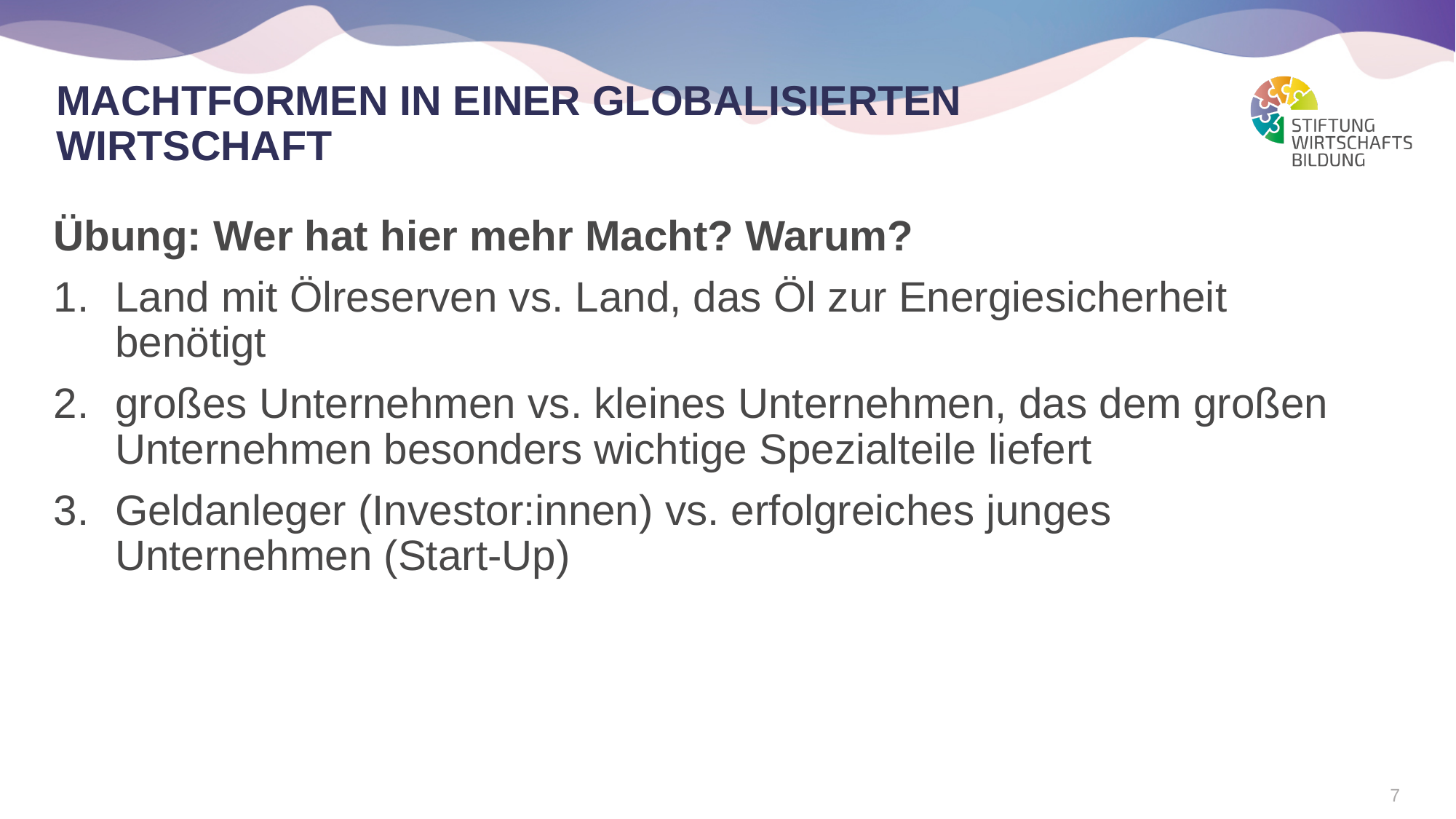

# Machtformen in einer globalisierten wirtschaft
Übung: Wer hat hier mehr Macht? Warum?
Land mit Ölreserven vs. Land, das Öl zur Energiesicherheit benötigt
großes Unternehmen vs. kleines Unternehmen, das dem großen Unternehmen besonders wichtige Spezialteile liefert
Geldanleger (Investor:innen) vs. erfolgreiches junges Unternehmen (Start-Up)

7